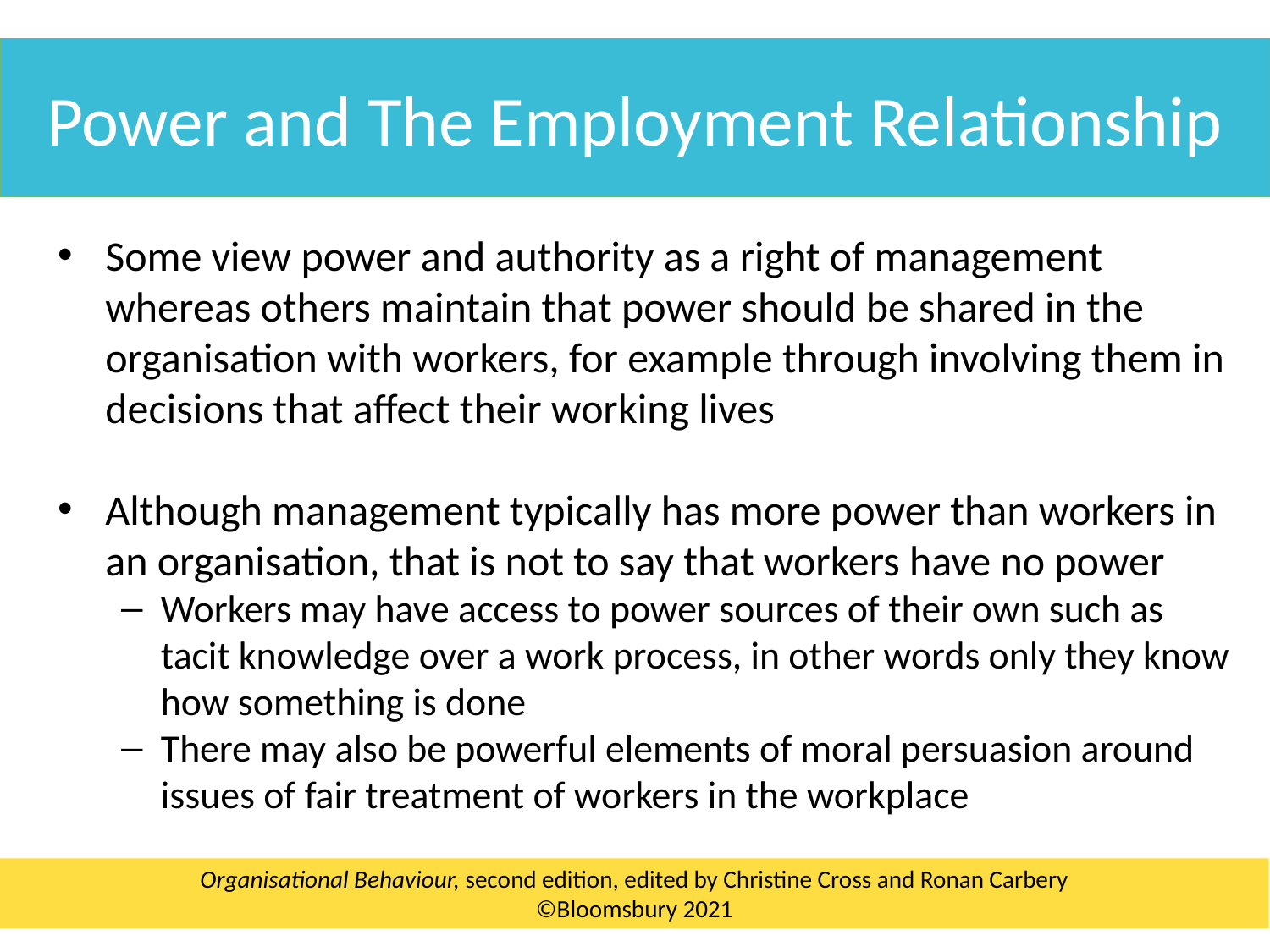

Power and The Employment Relationship
Some view power and authority as a right of management whereas others maintain that power should be shared in the organisation with workers, for example through involving them in decisions that affect their working lives

Although management typically has more power than workers in an organisation, that is not to say that workers have no power
Workers may have access to power sources of their own such as tacit knowledge over a work process, in other words only they know how something is done
There may also be powerful elements of moral persuasion around issues of fair treatment of workers in the workplace